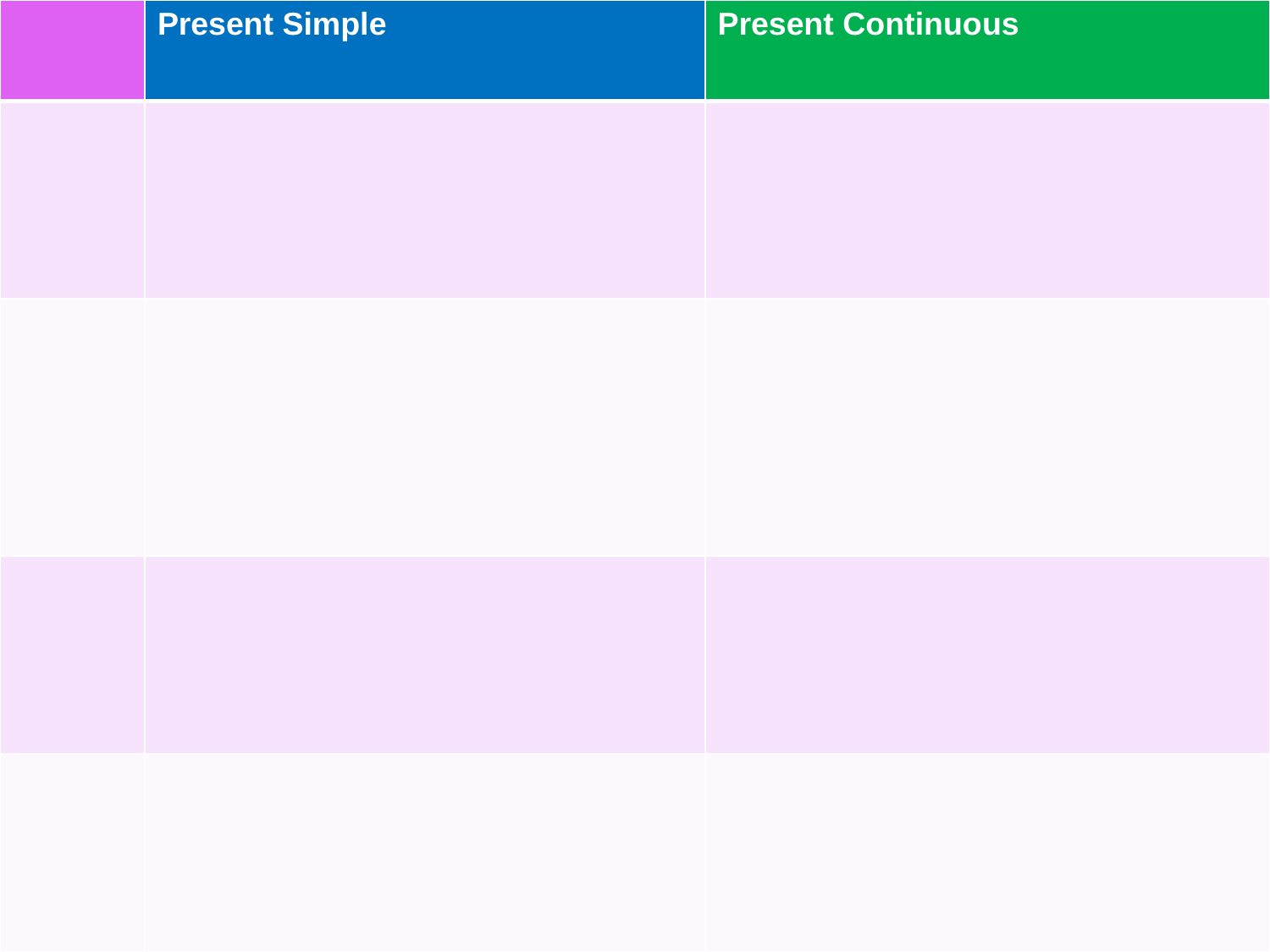

|  | Present Simple | Present Continuous |
| --- | --- | --- |
|  |  |  |
|  |  |  |
|  |  |  |
|  |  |  |